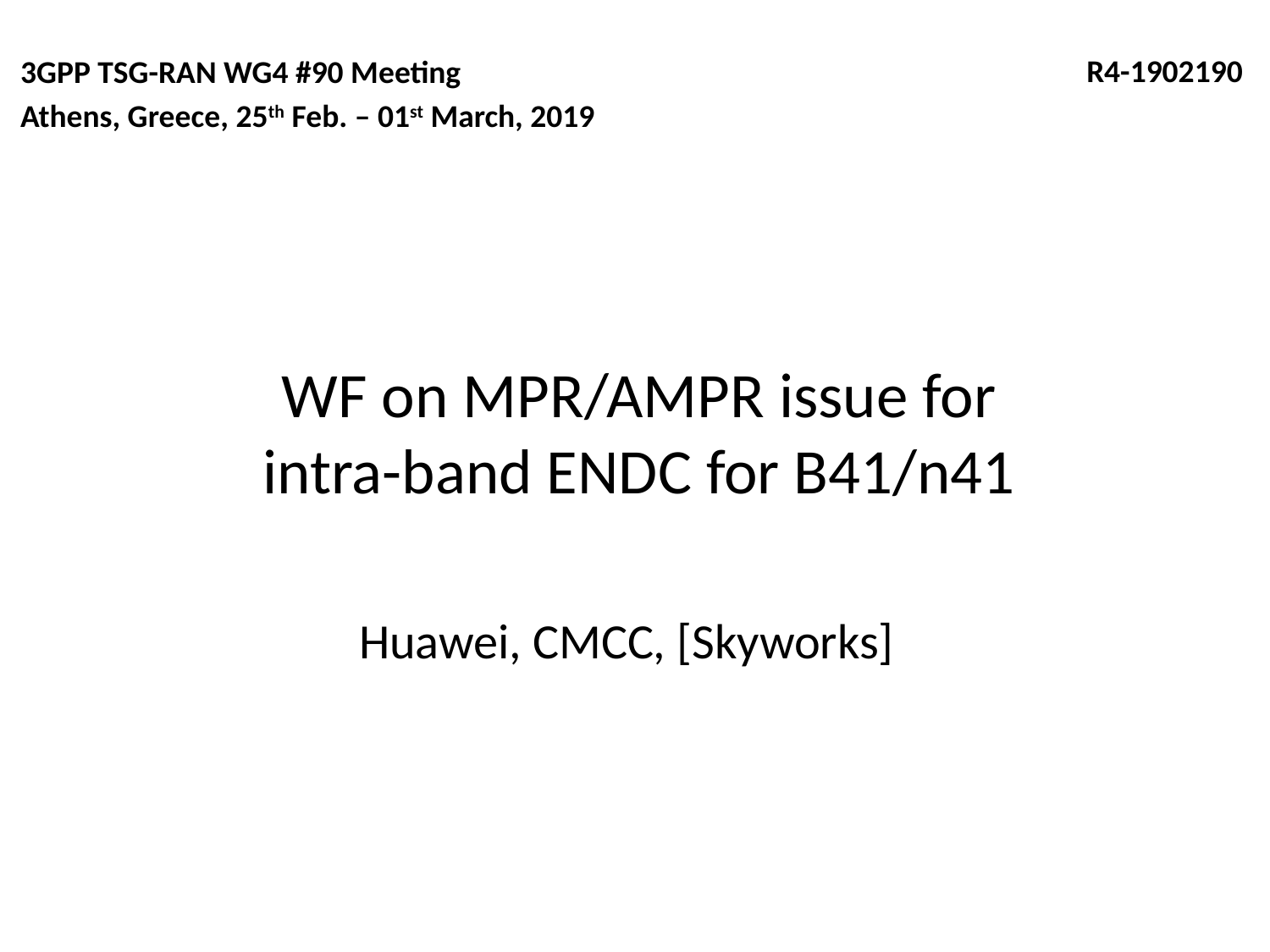

3GPP TSG-RAN WG4 #90 Meeting
Athens, Greece, 25th Feb. – 01st March, 2019
R4-1902190
# WF on MPR/AMPR issue for intra-band ENDC for B41/n41
Huawei, CMCC, [Skyworks]